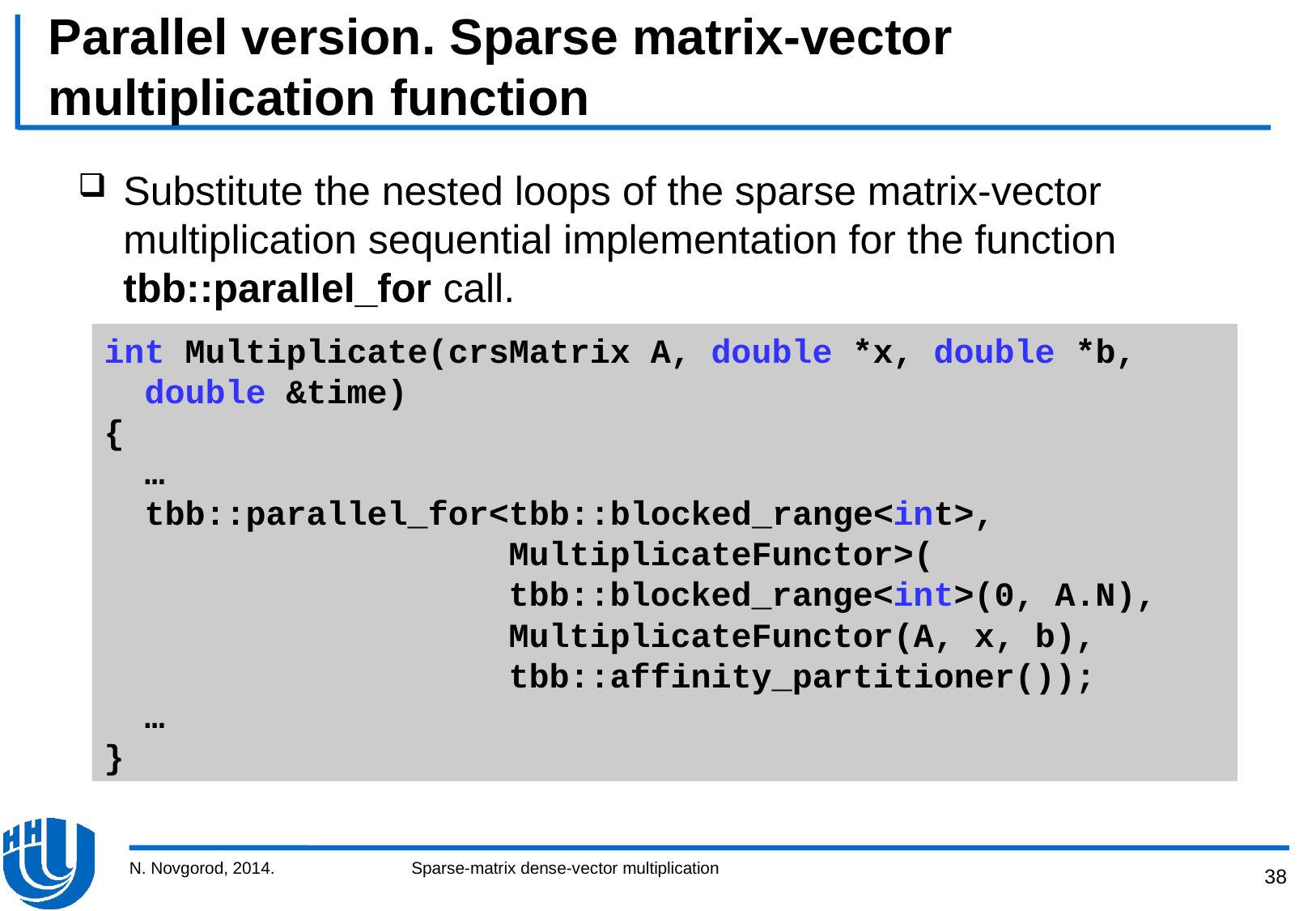

# Parallel version. Sparse matrix-vector multiplication function
Substitute the nested loops of the sparse matrix-vector multiplication sequential implementation for the function tbb::parallel_for call.

int Multiplicate(crsMatrix A, double *x, double *b,
  double &time)
{
  …
  tbb::parallel_for<tbb::blocked_range<int>,
                    MultiplicateFunctor>(
                    tbb::blocked_range<int>(0, A.N),
                    MultiplicateFunctor(A, x, b),
                    tbb::affinity_partitioner());
  …
}
N. Novgorod, 2014.
Sparse-matrix dense-vector multiplication